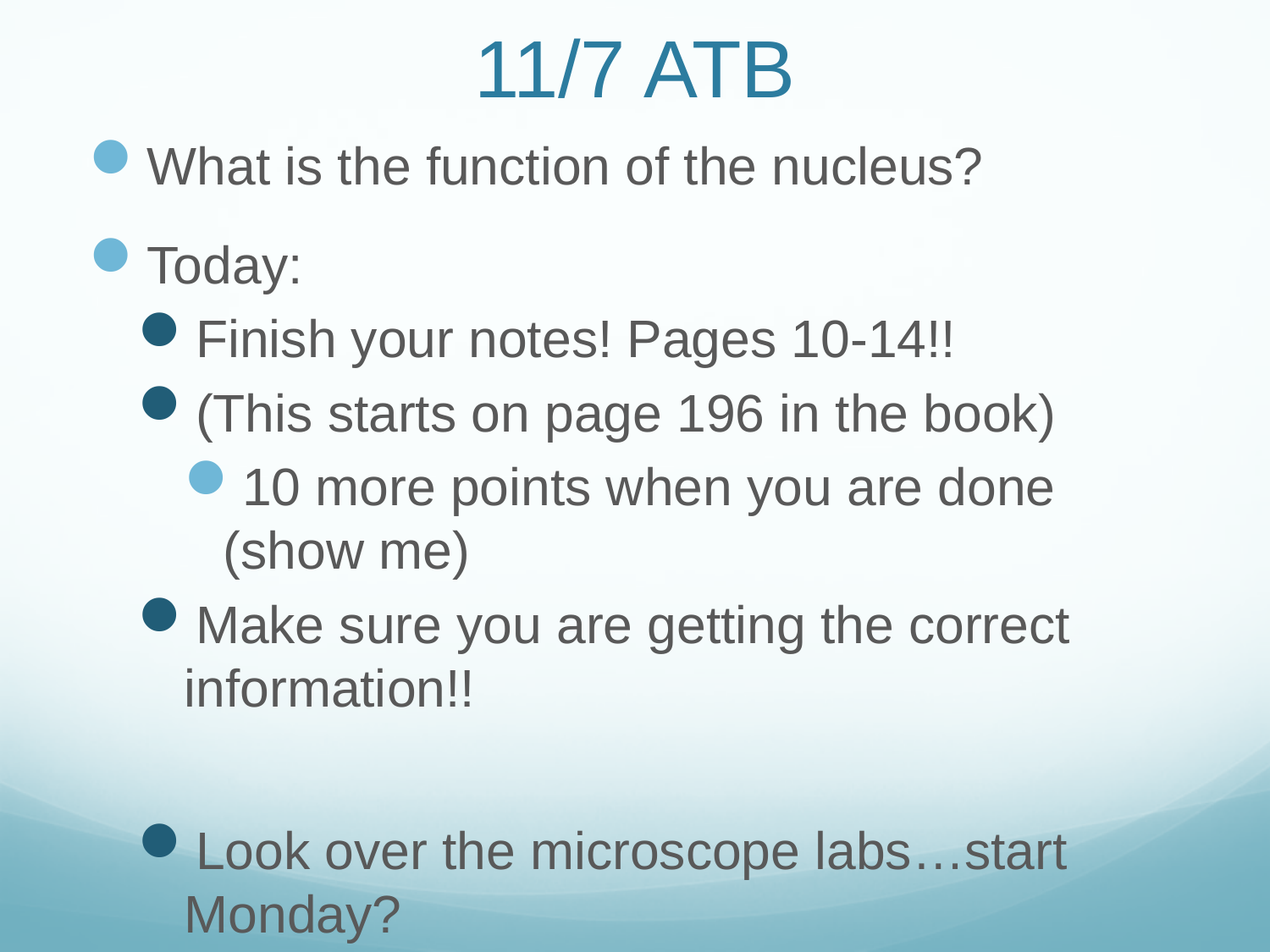

# 11/7 ATB
What is the function of the nucleus?
Today:
Finish your notes! Pages 10-14!!
(This starts on page 196 in the book)
10 more points when you are done (show me)
Make sure you are getting the correct information!!

Look over the microscope labs…start Monday?